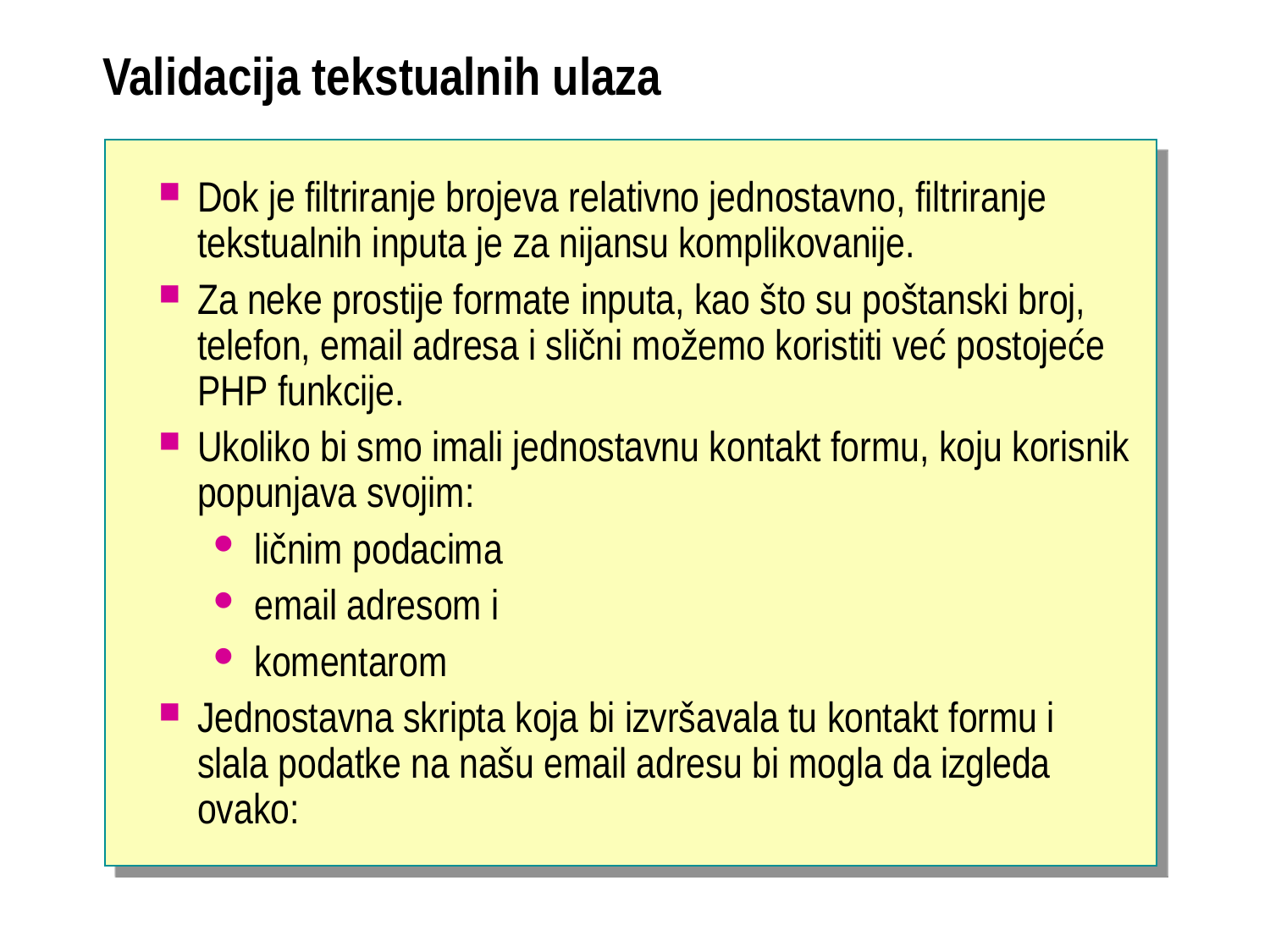

# Validacija tekstualnih ulaza
Dok je filtriranje brojeva relativno jednostavno, filtriranje tekstualnih inputa je za nijansu komplikovanije.
Za neke prostije formate inputa, kao što su poštanski broj, telefon, email adresa i slični možemo koristiti već postojeće PHP funkcije.
Ukoliko bi smo imali jednostavnu kontakt formu, koju korisnik popunjava svojim:
ličnim podacima
email adresom i
komentarom
Jednostavna skripta koja bi izvršavala tu kontakt formu i slala podatke na našu email adresu bi mogla da izgleda ovako: